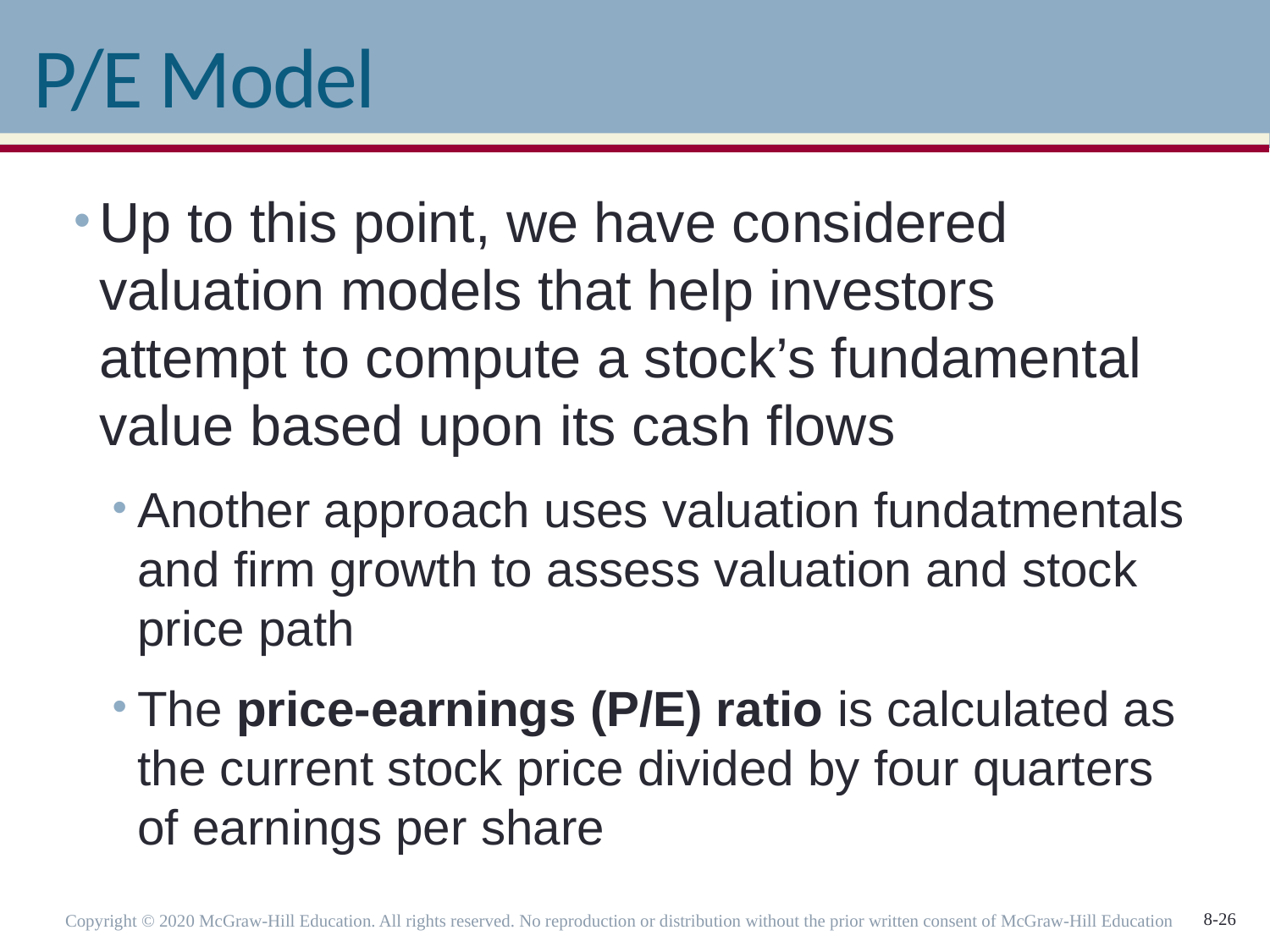

# P/E Model
Up to this point, we have considered valuation models that help investors attempt to compute a stock’s fundamental value based upon its cash flows
Another approach uses valuation fundatmentals and firm growth to assess valuation and stock price path
The price-earnings (P/E) ratio is calculated as the current stock price divided by four quarters of earnings per share
Copyright © 2020 McGraw-Hill Education. All rights reserved. No reproduction or distribution without the prior written consent of McGraw-Hill Education